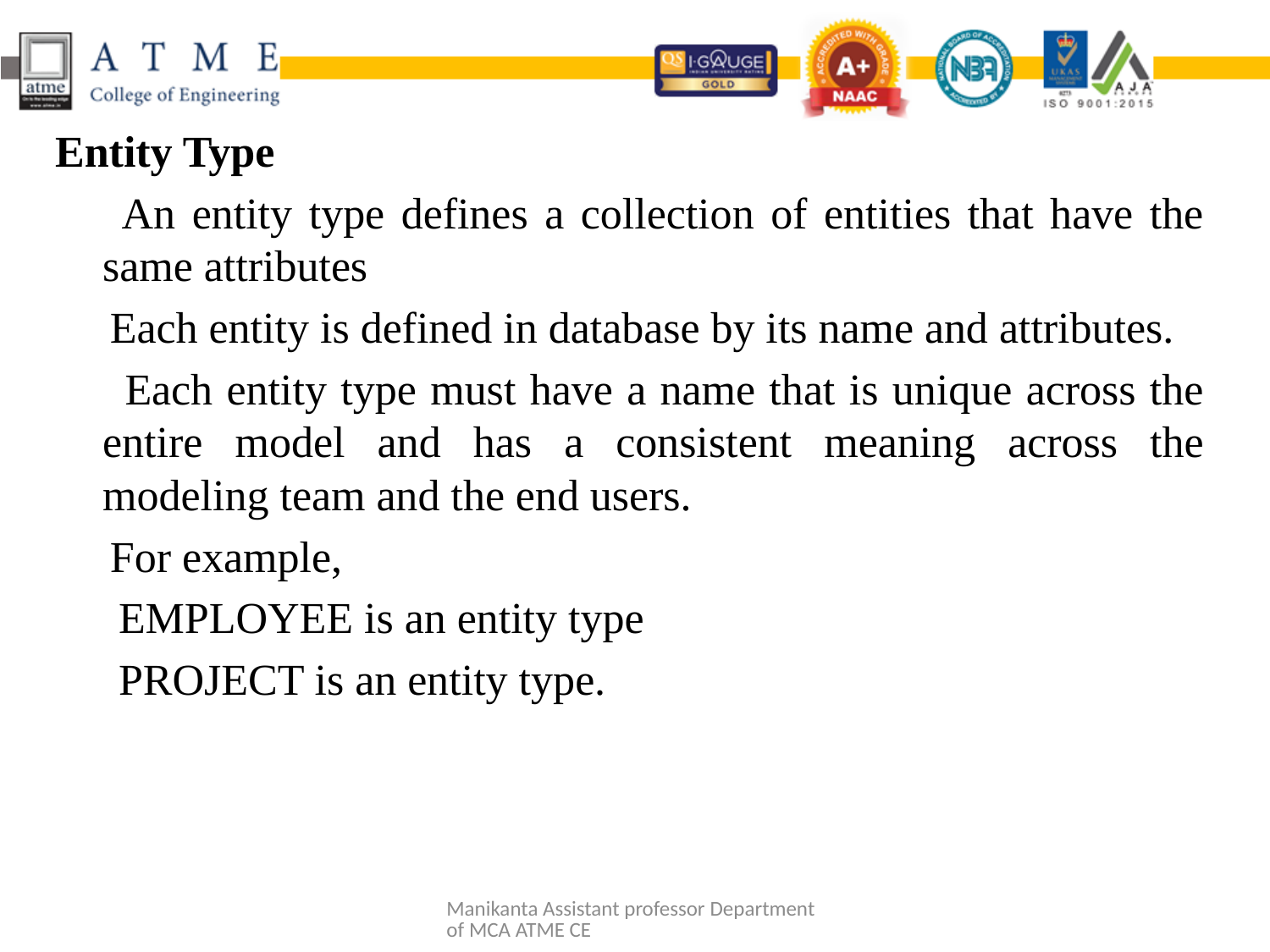

Entity Type
    An entity type defines a collection of entities that have the same attributes
     Each entity is defined in database by its name and attributes.
     Each entity type must have a name that is unique across the entire model and has a consistent meaning across the modeling team and the end users.
     For example,
EMPLOYEE is an entity type
PROJECT is an entity type.

Manikanta Assistant professor Department of MCA ATME CE